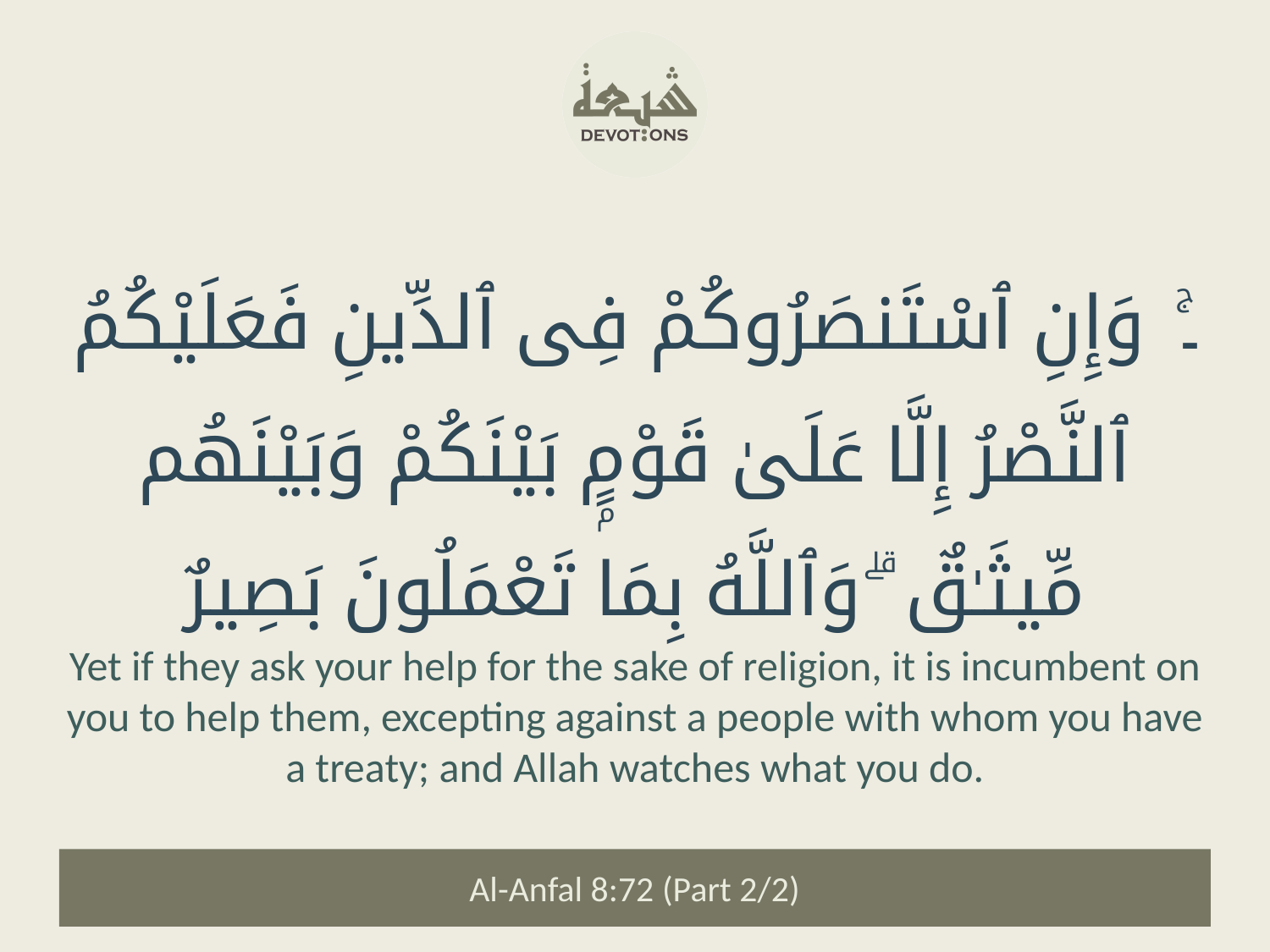

۔ۚ  وَإِنِ ٱسْتَنصَرُوكُمْ فِى ٱلدِّينِ فَعَلَيْكُمُ ٱلنَّصْرُ إِلَّا عَلَىٰ قَوْمٍۭ بَيْنَكُمْ وَبَيْنَهُم مِّيثَـٰقٌ ۗ وَٱللَّهُ بِمَا تَعْمَلُونَ بَصِيرٌ
Yet if they ask your help for the sake of religion, it is incumbent on you to help them, excepting against a people with whom you have a treaty; and Allah watches what you do.
Al-Anfal 8:72 (Part 2/2)